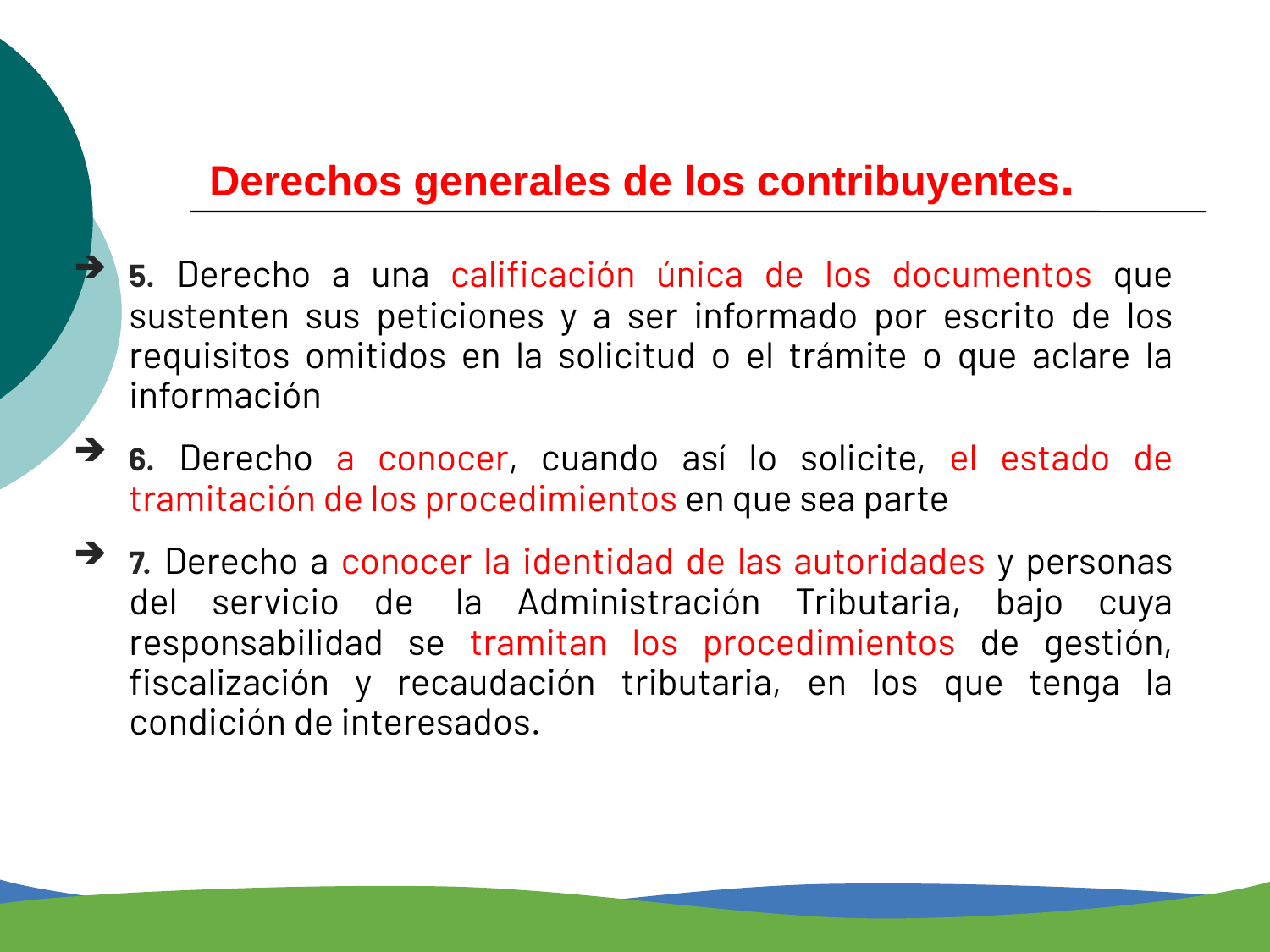

# Derechos generales de los contribuyentes.
5. Derecho a una calificación única de los documentos que sustenten sus peticiones y a ser informado por escrito de los requisitos omitidos en la solicitud o el trámite o que aclare la información
6. Derecho a conocer, cuando así lo solicite, el estado de tramitación de los procedimientos en que sea parte
7. Derecho a conocer la identidad de las autoridades y personas del servicio de  la Administración Tributaria, bajo cuya responsabilidad se tramitan los procedimientos de gestión, fiscalización y recaudación tributaria, en los que tenga la condición de interesados.